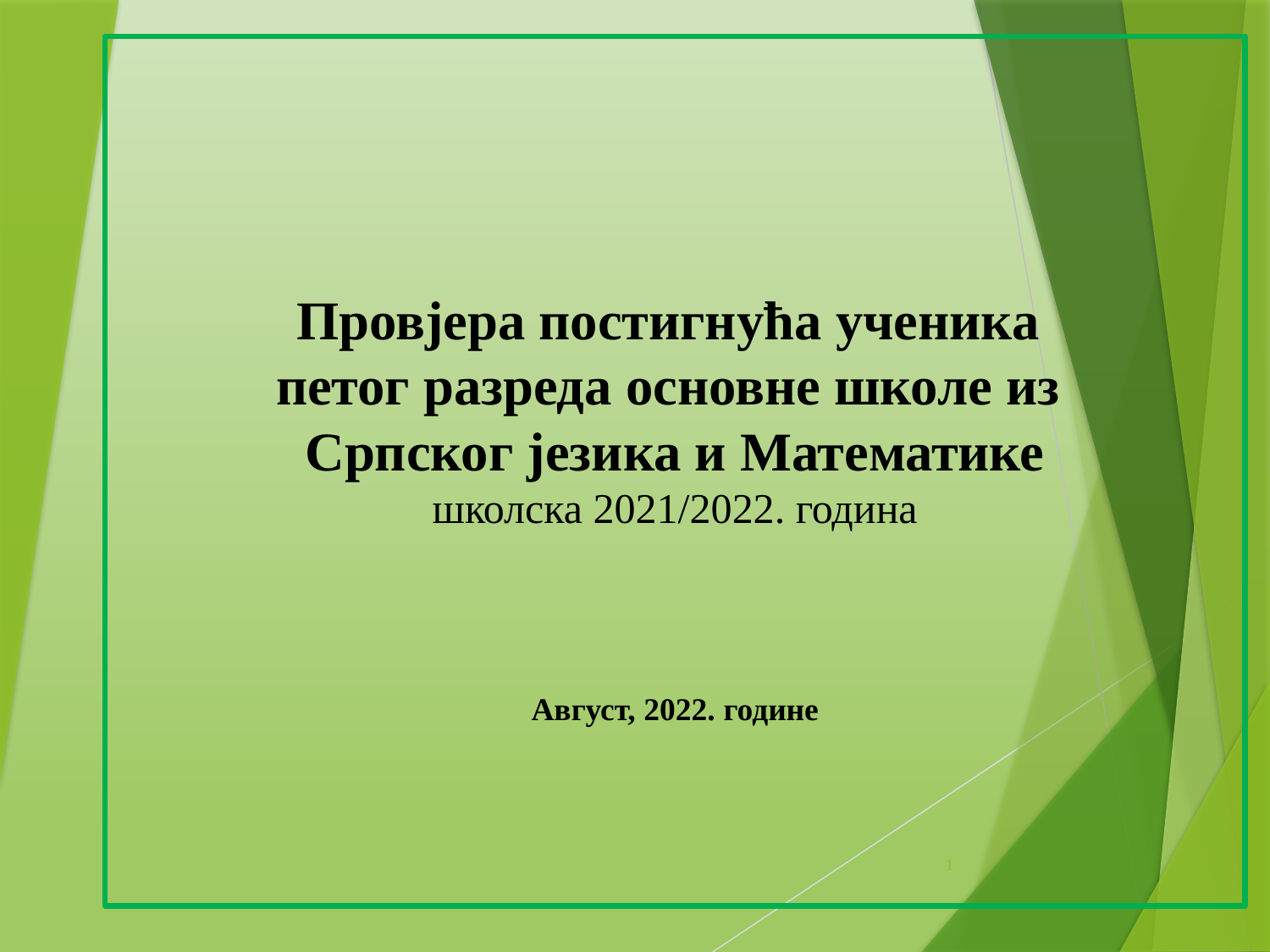

# Провјера постигнућа ученика петог разреда основне школе из Српског језика и Математике школска 2021/2022. година Август, 2022. године
1